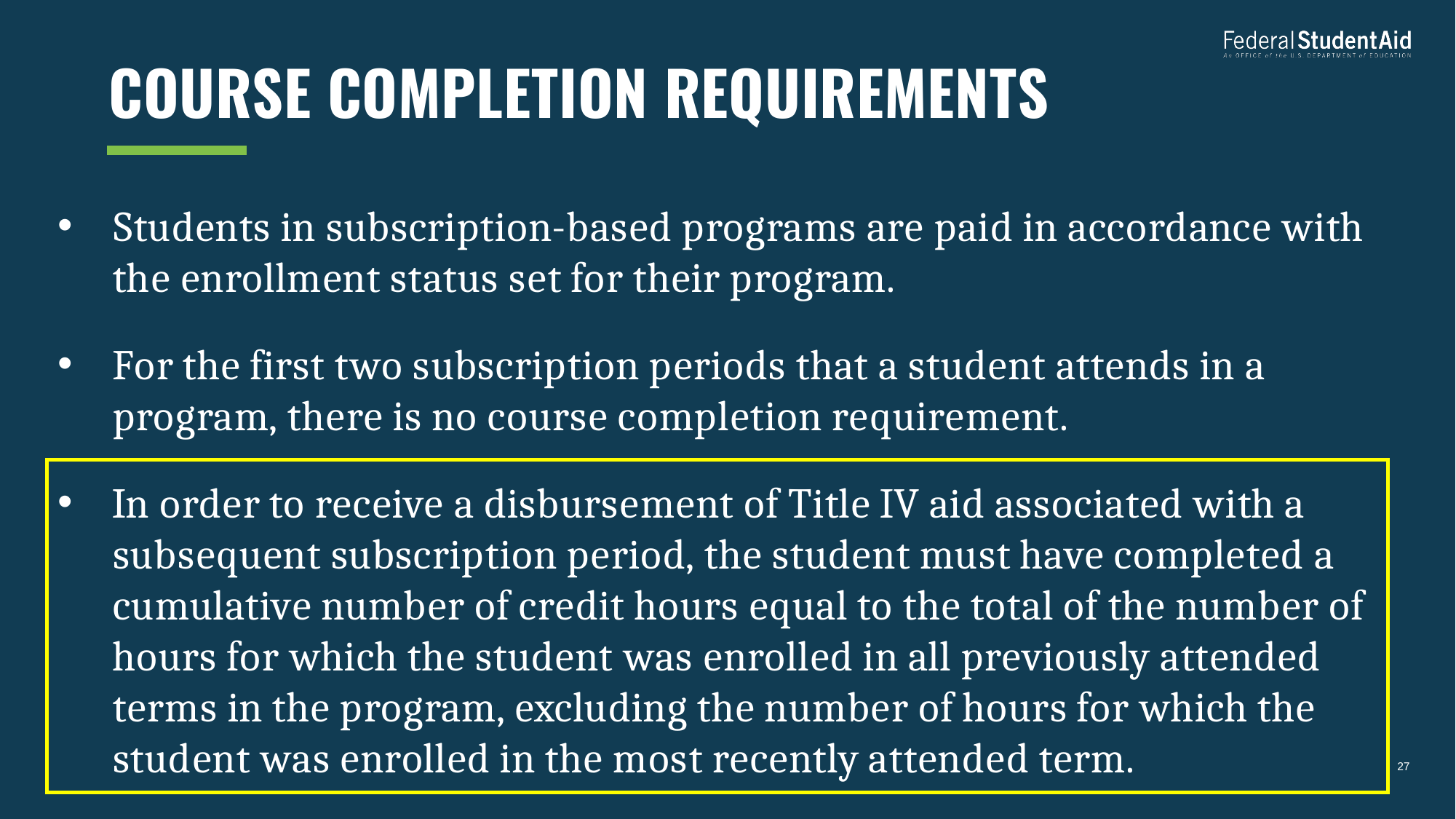

# Course completion Requirements
Students in subscription-based programs are paid in accordance with the enrollment status set for their program.

For the first two subscription periods that a student attends in a program, there is no course completion requirement.

In order to receive a disbursement of Title IV aid associated with a subsequent subscription period, the student must have completed a cumulative number of credit hours equal to the total of the number of hours for which the student was enrolled in all previously attended terms in the program, excluding the number of hours for which the student was enrolled in the most recently attended term.

27